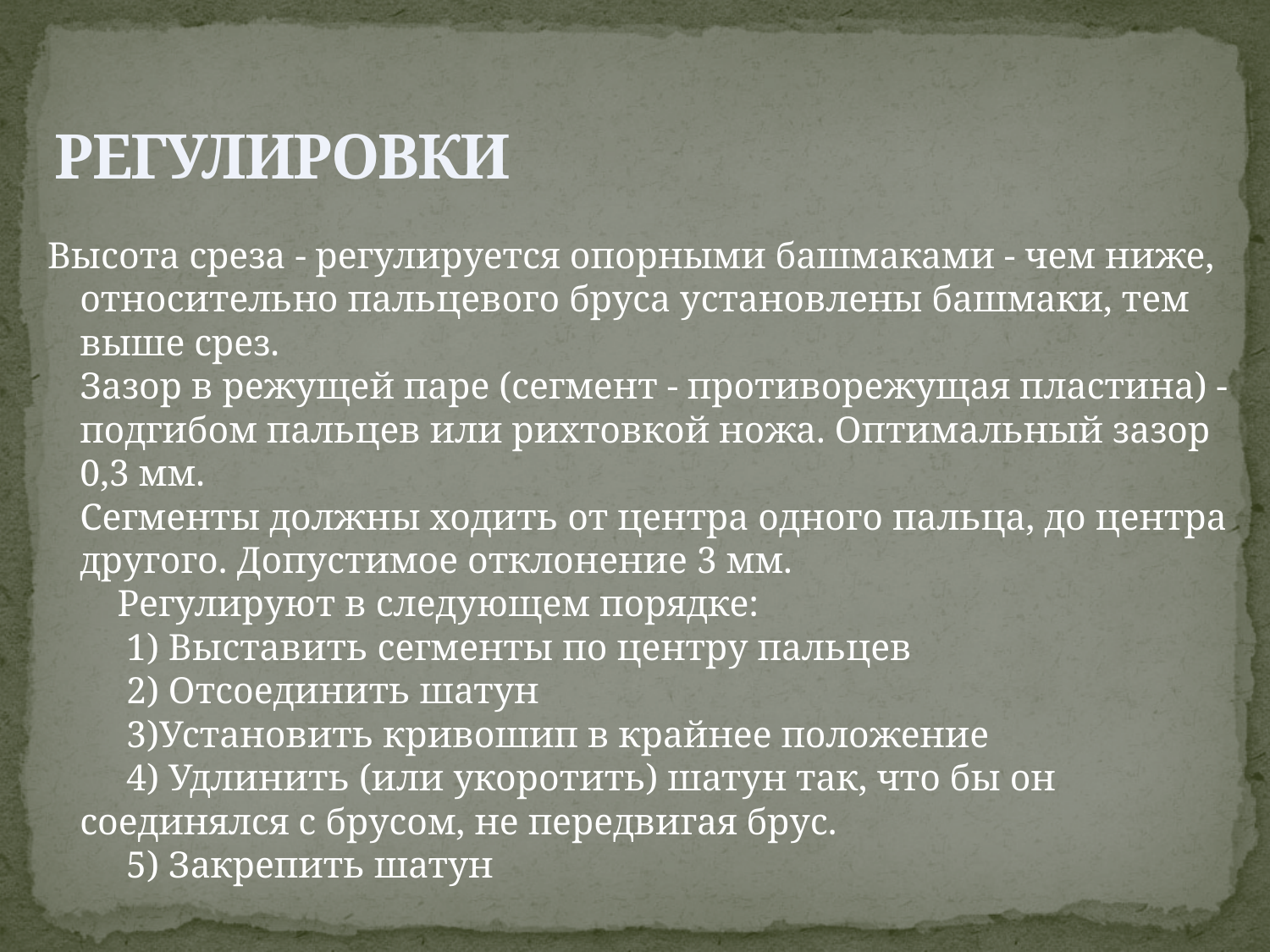

# РЕГУЛИРОВКИ
Высота среза - регулируется опорными башмаками - чем ниже, относительно пальцевого бруса установлены башмаки, тем выше срез.
Зазор в режущей паре (сегмент - противорежущая пластина) - подгибом пальцев или рихтовкой ножа. Оптимальный зазор 0,3 мм.
Сегменты должны ходить от центра одного пальца, до центра другого. Допустимое отклонение 3 мм.
    Регулируют в следующем порядке:
     1) Выставить сегменты по центру пальцев
     2) Отсоединить шатун
     3)Установить кривошип в крайнее положение
     4) Удлинить (или укоротить) шатун так, что бы он соединялся с брусом, не передвигая брус.
     5) Закрепить шатун